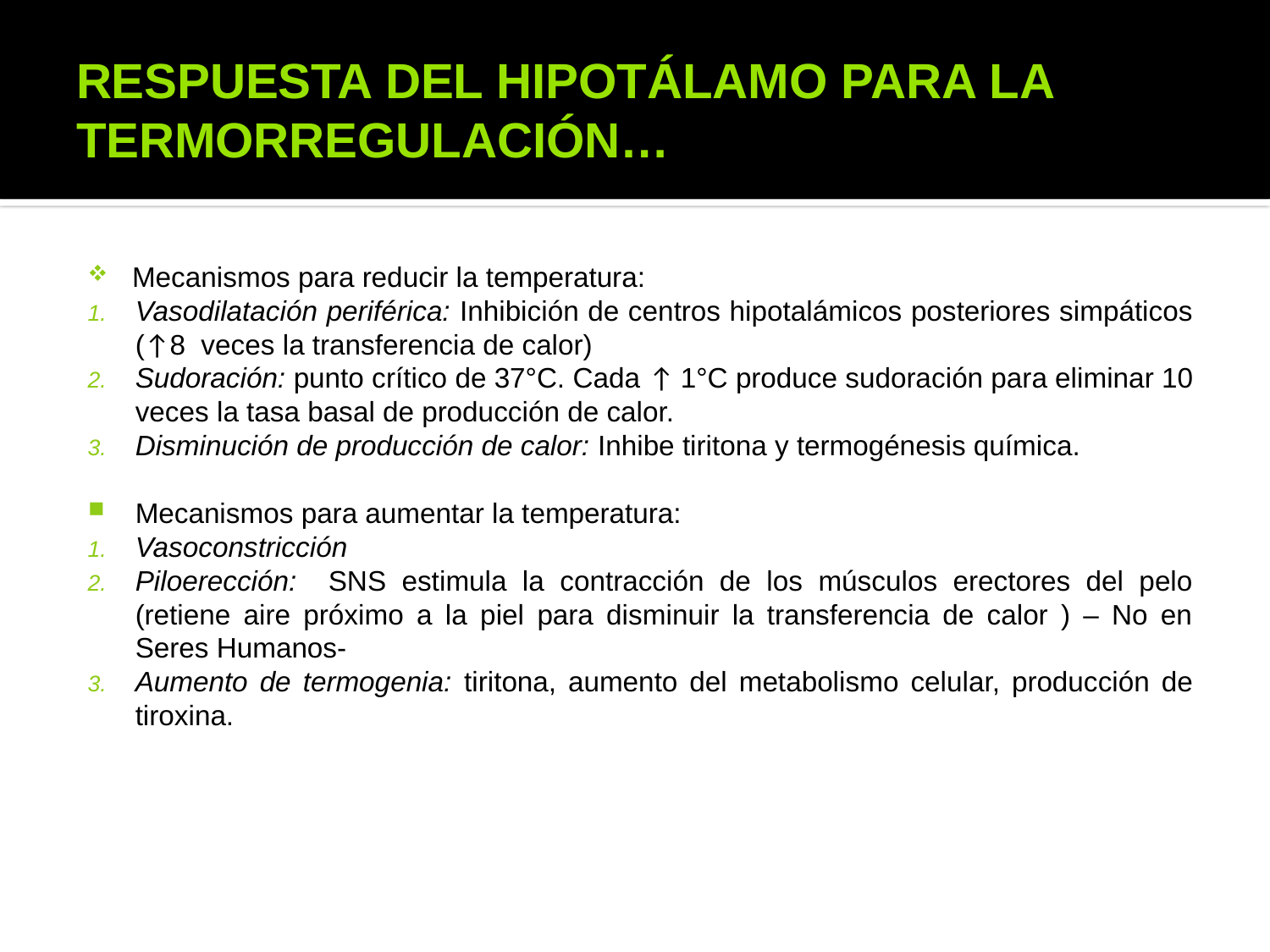

# RESPUESTA DEL HIPOTÁLAMO PARA LA TERMORREGULACIÓN…
Mecanismos para reducir la temperatura:
Vasodilatación periférica: Inhibición de centros hipotalámicos posteriores simpáticos (↑8  veces la transferencia de calor)
Sudoración: punto crítico de 37°C. Cada ↑ 1°C produce sudoración para eliminar 10 veces la tasa basal de producción de calor.
Disminución de producción de calor: Inhibe tiritona y termogénesis química.

Mecanismos para aumentar la temperatura:
Vasoconstricción
Piloerección:  SNS estimula la contracción de los músculos erectores del pelo (retiene aire próximo a la piel para disminuir la transferencia de calor ) – No en Seres Humanos-
Aumento de termogenia: tiritona, aumento del metabolismo celular, producción de tiroxina.